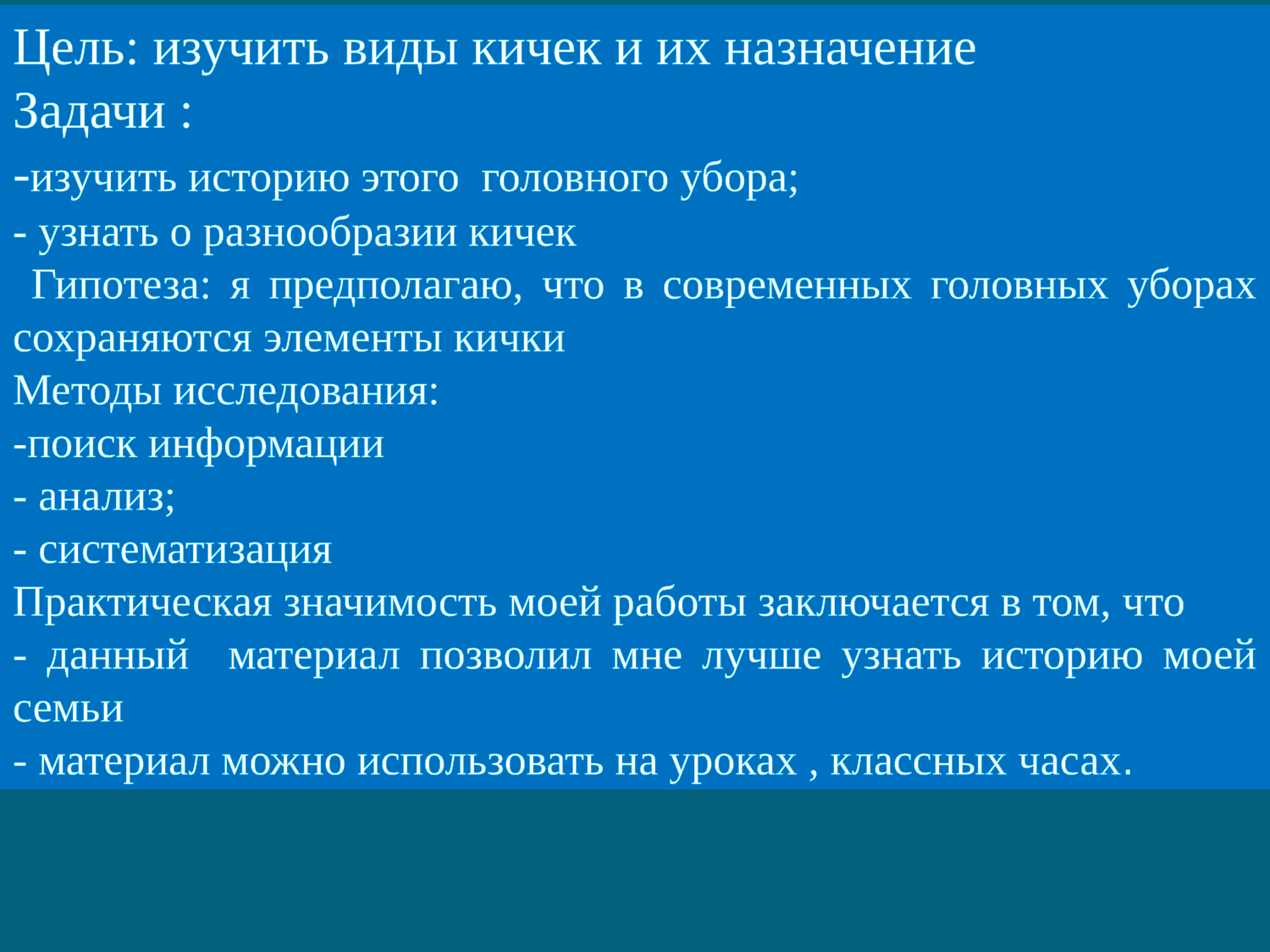

Цель: изучить виды кичек и их назначение
Задачи :
-изучить историю этого  головного убора;
- узнать о разнообразии кичек
 Гипотеза: я предполагаю, что в современных головных уборах сохраняются элементы кички
Методы исследования:
-поиск информации
- анализ;
- систематизация
Практическая значимость моей работы заключается в том, что
- данный  материал позволил мне лучше узнать историю моей семьи
- материал можно использовать на уроках , классных часах.